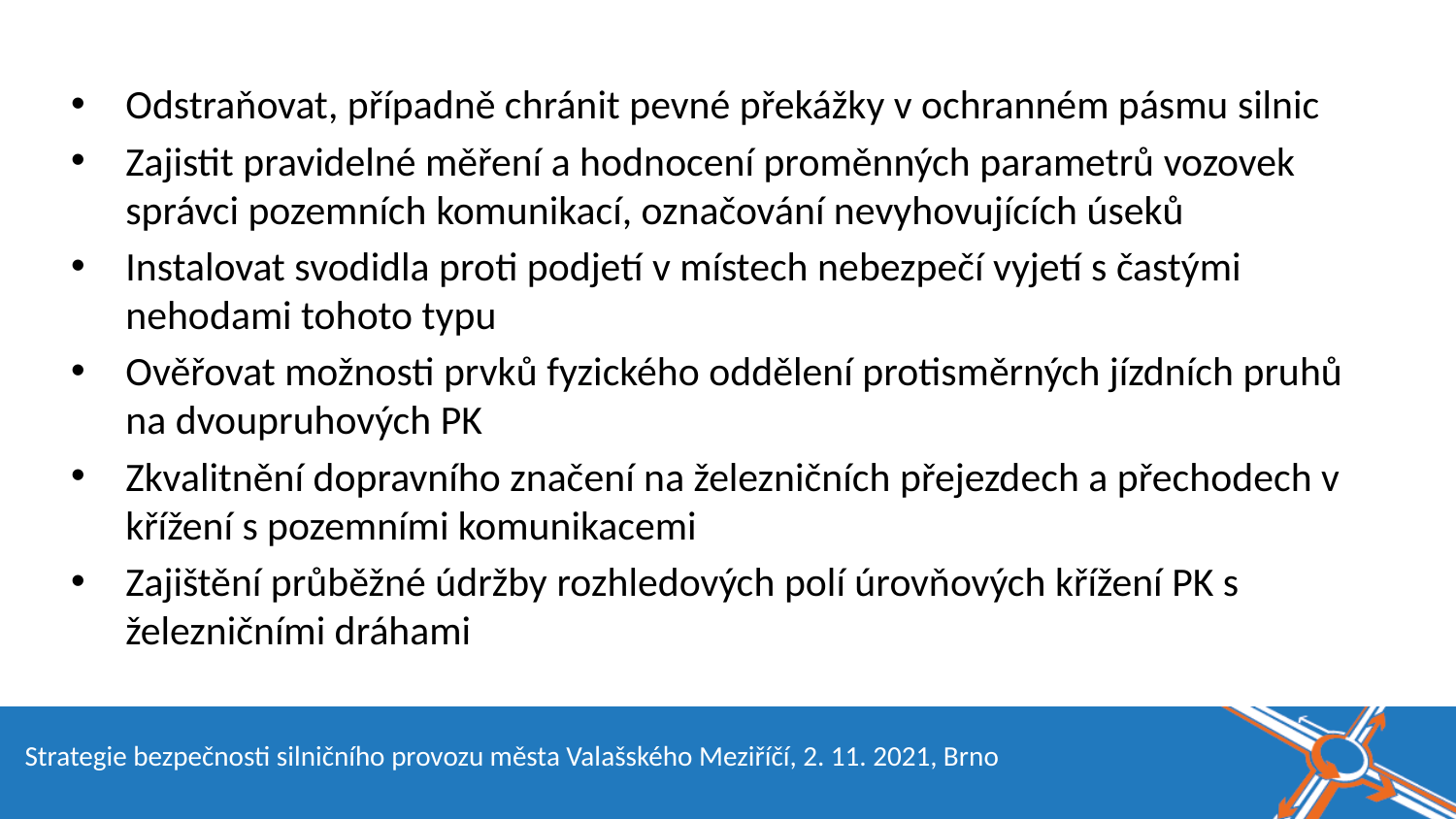

Odstraňovat, případně chránit pevné překážky v ochranném pásmu silnic
Zajistit pravidelné měření a hodnocení proměnných parametrů vozovek správci pozemních komunikací, označování nevyhovujících úseků
Instalovat svodidla proti podjetí v místech nebezpečí vyjetí s častými nehodami tohoto typu
Ověřovat možnosti prvků fyzického oddělení protisměrných jízdních pruhů na dvoupruhových PK
Zkvalitnění dopravního značení na železničních přejezdech a přechodech v křížení s pozemními komunikacemi
Zajištění průběžné údržby rozhledových polí úrovňových křížení PK s železničními dráhami

-
Strategie bezpečnosti silničního provozu města Valašského Meziříčí, 2. 11. 2021, Brno